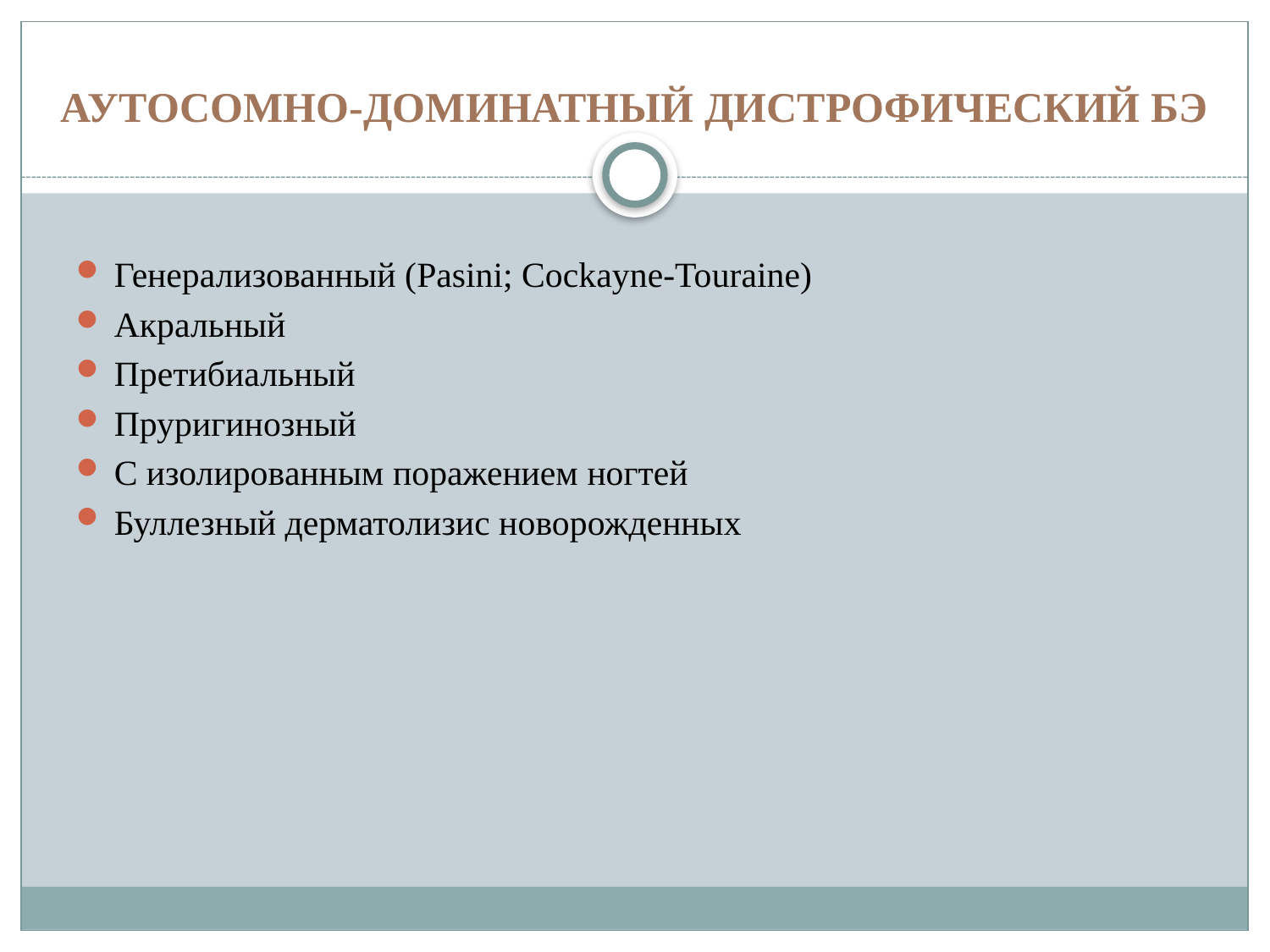

# АУТОСОМНО-ДОМИНАТНЫЙ ДИСТРОФИЧЕСКИЙ БЭ
Генерализованный (Pasini; Cockayne-Touraine)
Акральный
Претибиальный
Пруригинозный
С изолированным поражением ногтей
Буллезный дерматолизис новорожденных